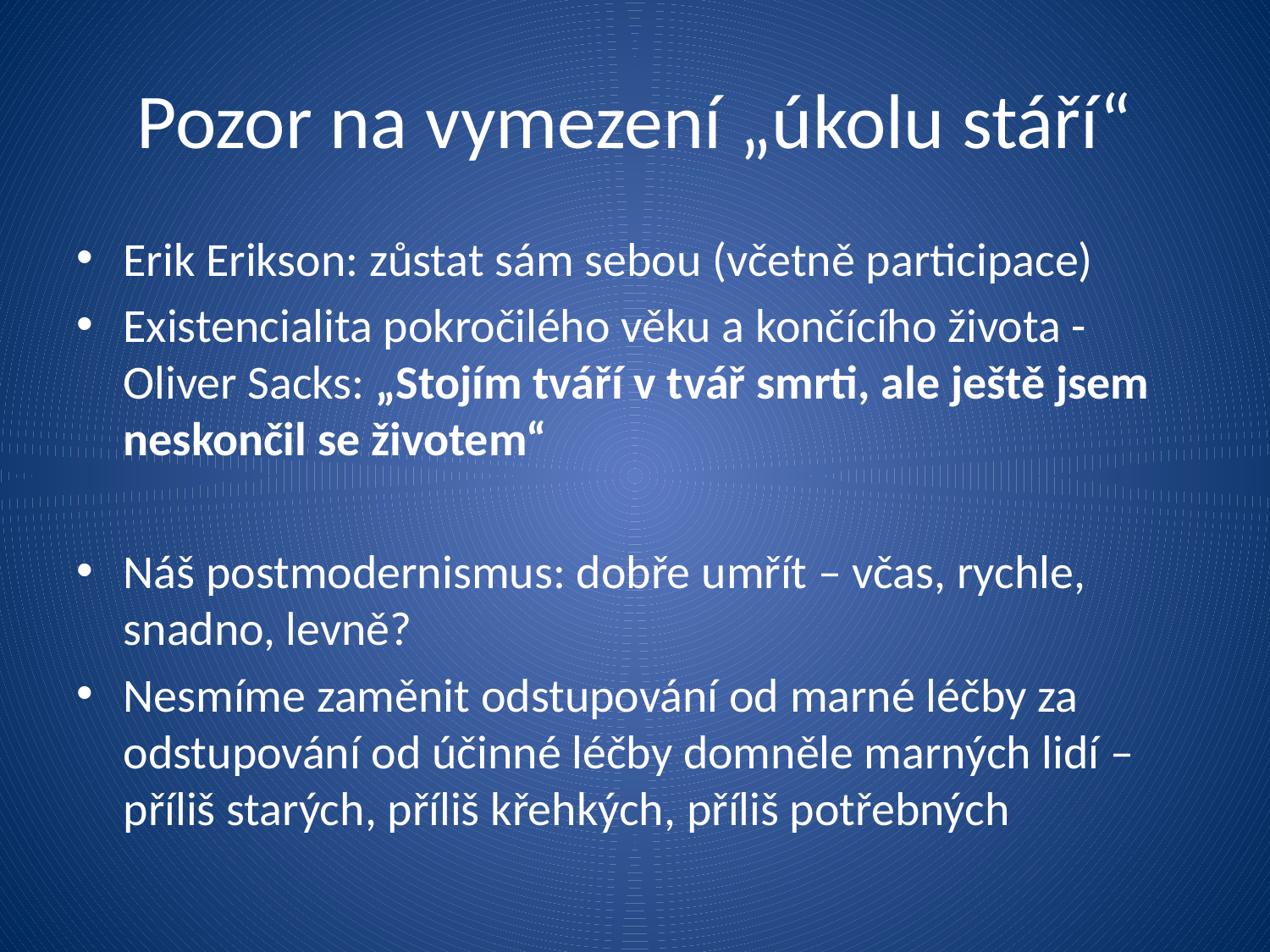

# Pozor na vymezení „úkolu stáří“
Erik Erikson: zůstat sám sebou (včetně participace)
Existencialita pokročilého věku a končícího života - Oliver Sacks: „Stojím tváří v tvář smrti, ale ještě jsem neskončil se životem“

Náš postmodernismus: dobře umřít – včas, rychle, snadno, levně?
Nesmíme zaměnit odstupování od marné léčby za  odstupování od účinné léčby domněle marných lidí – příliš starých, příliš křehkých, příliš potřebných